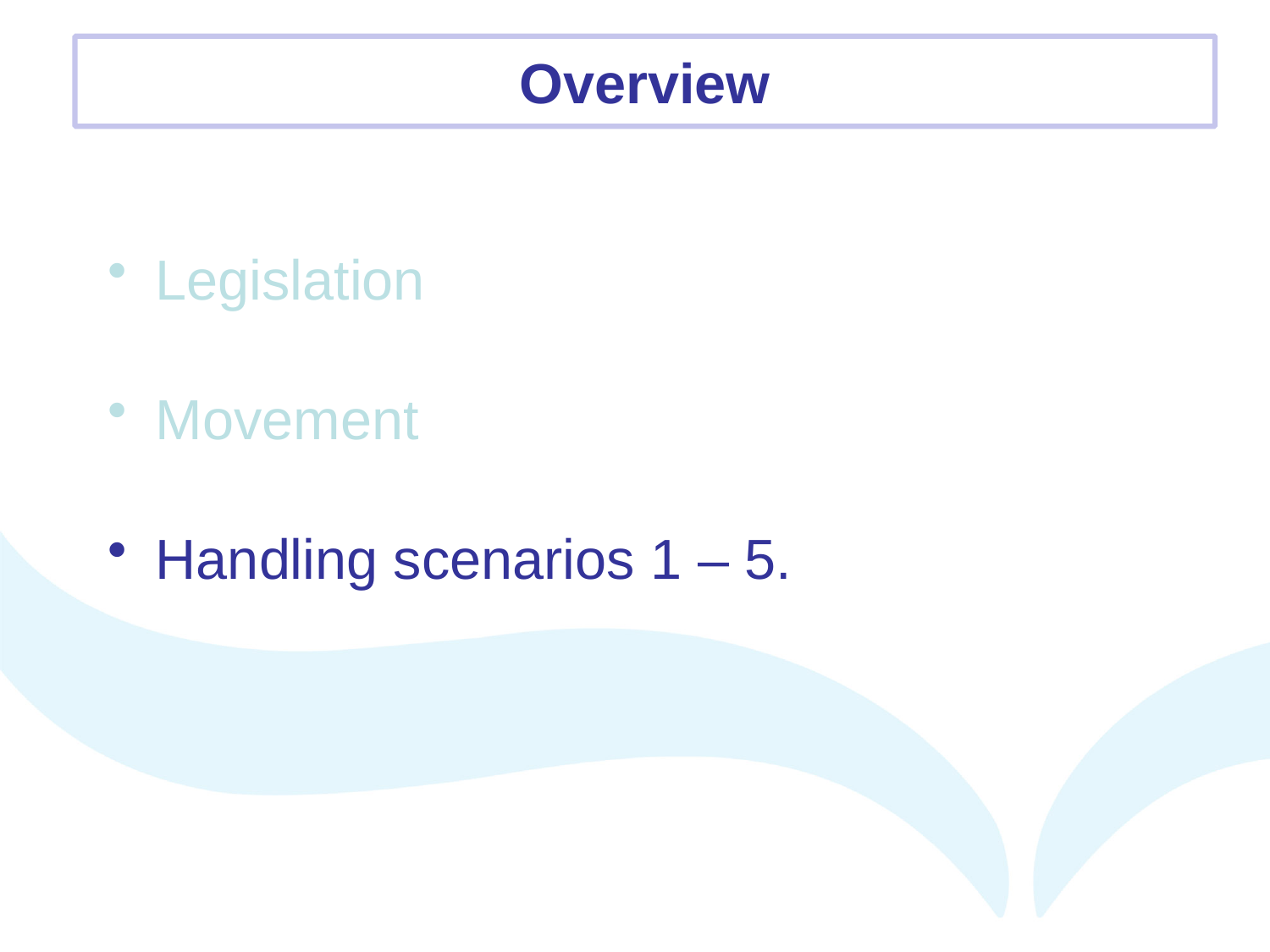

Overview
Legislation
Movement
Handling scenarios 1 – 5.